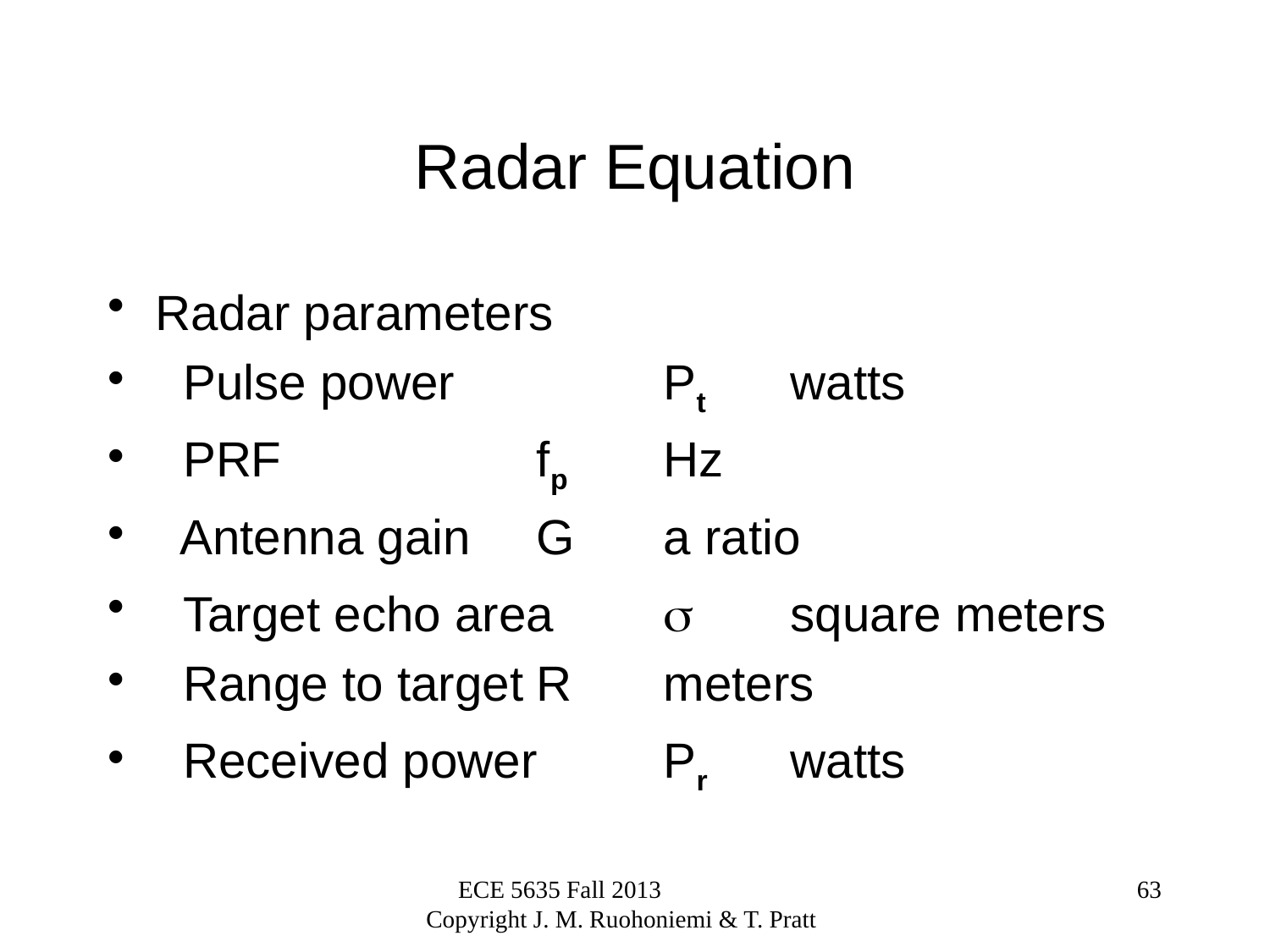

# Radar Equation
Radar parameters
  Pulse power		Pt	watts
  PRF			fp	Hz
   Antenna gain  	G	a ratio
  Target echo area	σ	square meters
  Range to target 	R	meters
  Received power 	Pr	watts
ECE 5635 Fall 2013                      Copyright J. M. Ruohoniemi & T. Pratt
63